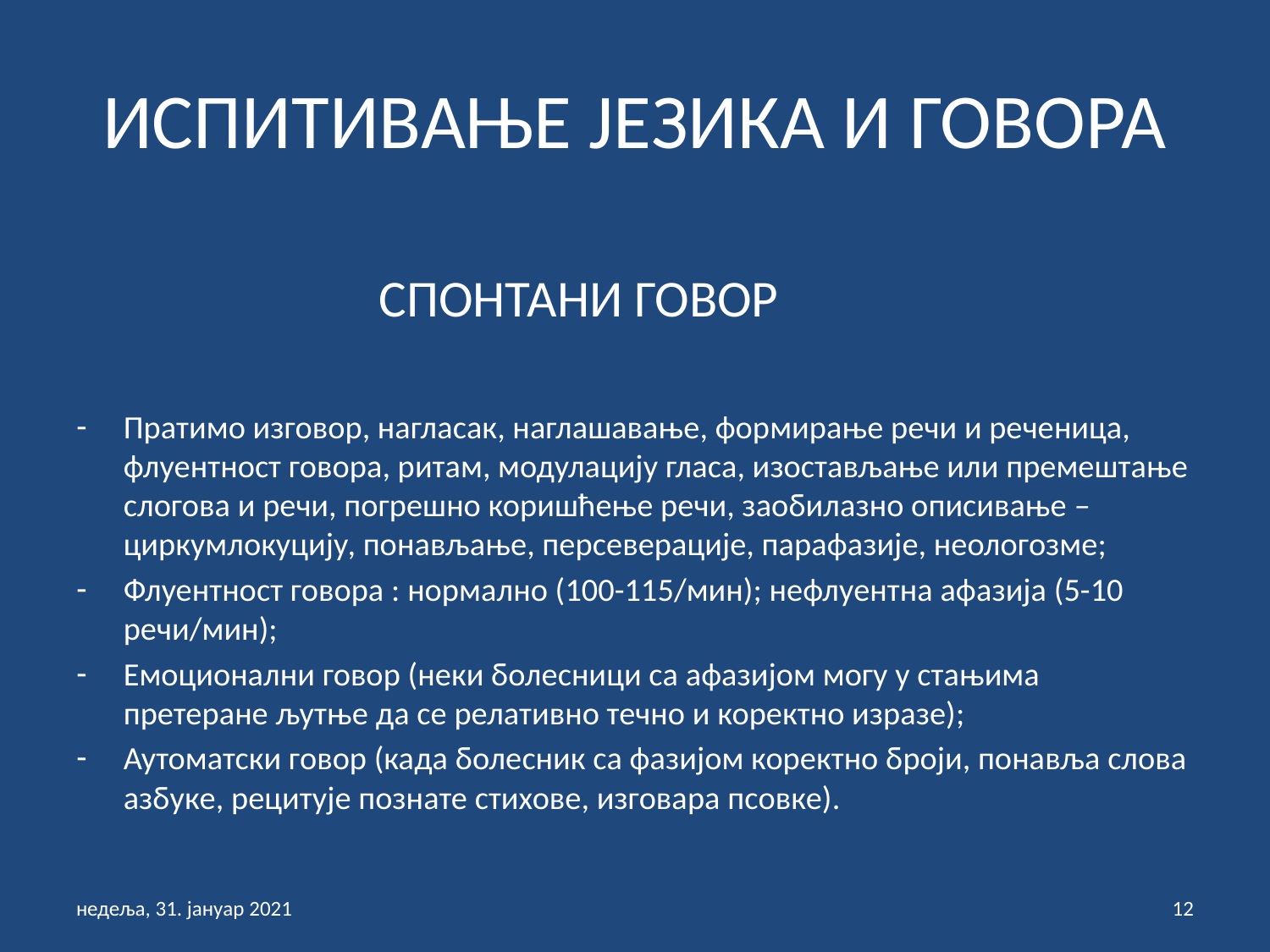

# ИСПИТИВАЊЕ ЈЕЗИКА И ГОВОРА

                          СПОНТАНИ ГОВОР

Пратимо изговор, нагласак, наглашавање, формирање речи и реченица, флуентност говора, ритам, модулацију гласа, изостављање или премештање слогова и речи, погрешно коришћење речи, заобилазно описивање – циркумлокуцију, понављање, персеверације, парафазије, неологозме;
Флуентност говора : нормално (100-115/мин); нефлуентна афазија (5-10 речи/мин);
Емоционални говор (неки болесници са афазијом могу у стањима претеране љутње да се релативно течно и коректно изразе);
Аутоматски говор (када болесник са фазијом коректно броји, понавља слова азбуке, рецитује познате стихове, изговара псовке).
недеља, 31. јануар 2021
12